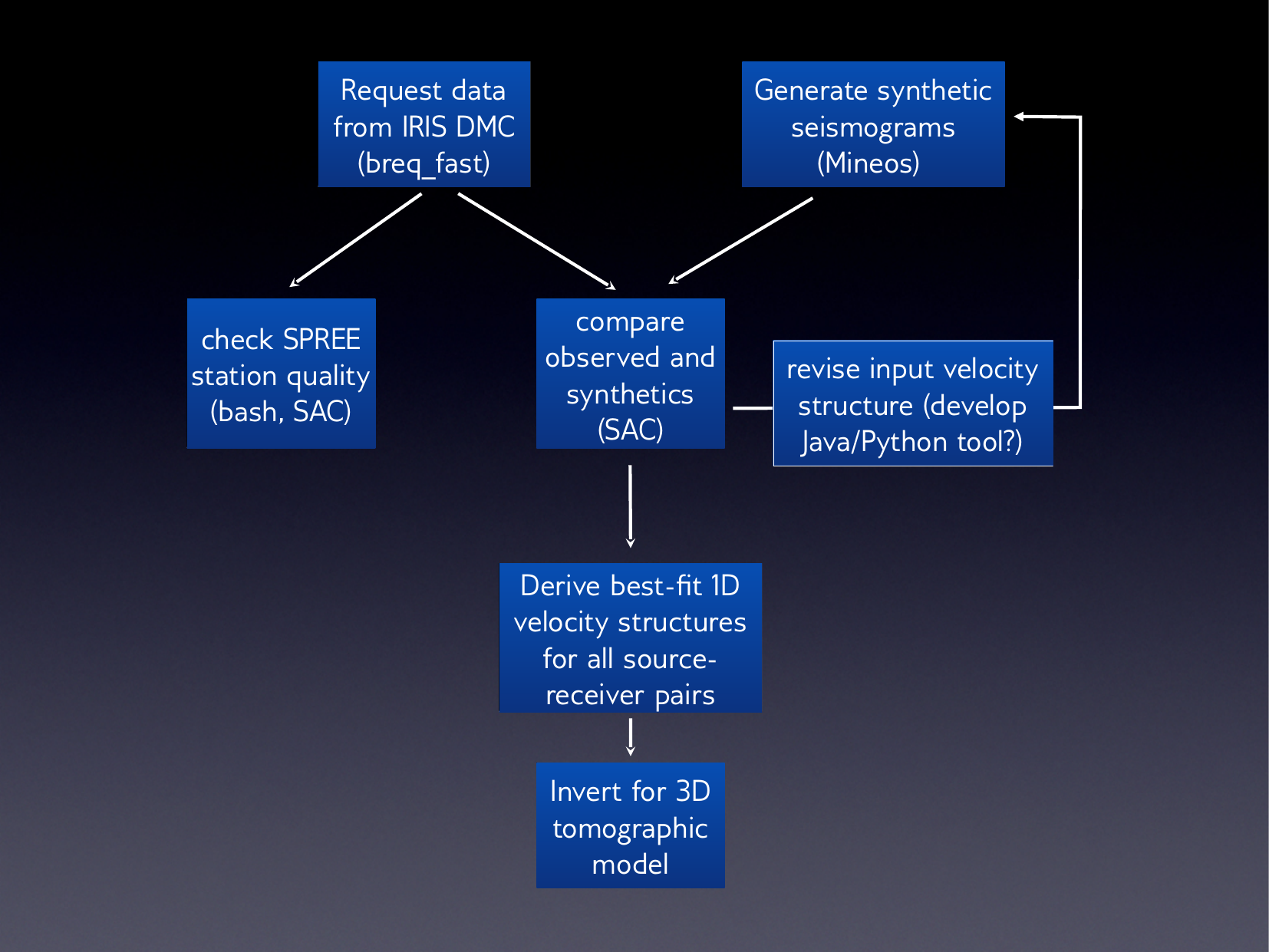

Request data from IRIS DMC
(breq_fast)
Generate synthetic seismograms (Mineos)

check SPREE station quality (bash, SAC)
compare observed and synthetics (SAC)
revise input velocity structure (develop Java/Python tool?)

Derive best-fit 1D velocity structures for all source-receiver pairs

Invert for 3D tomographic model